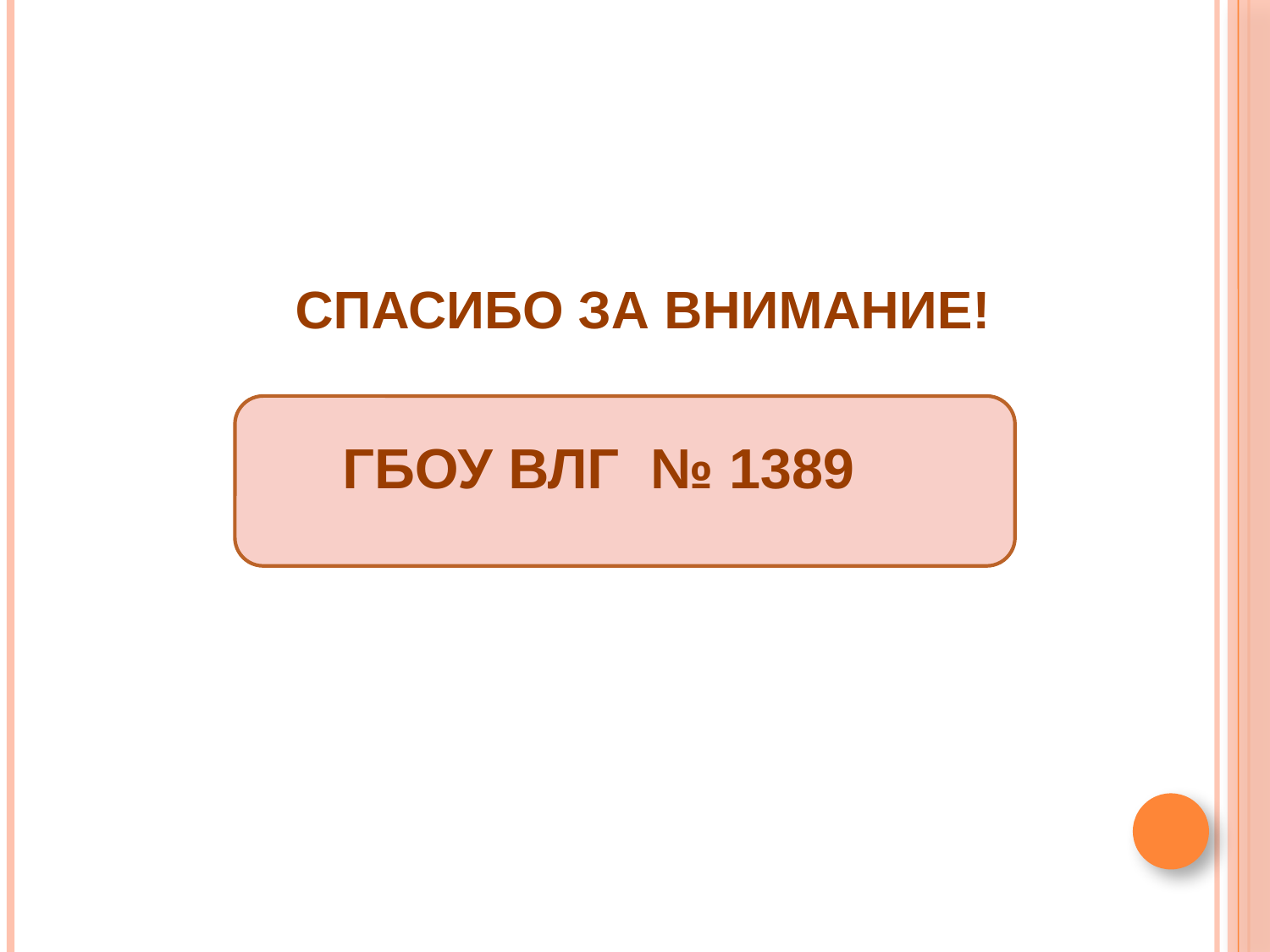

# Спасибо за внимание!

                 ГБОУ ВЛГ  № 1389